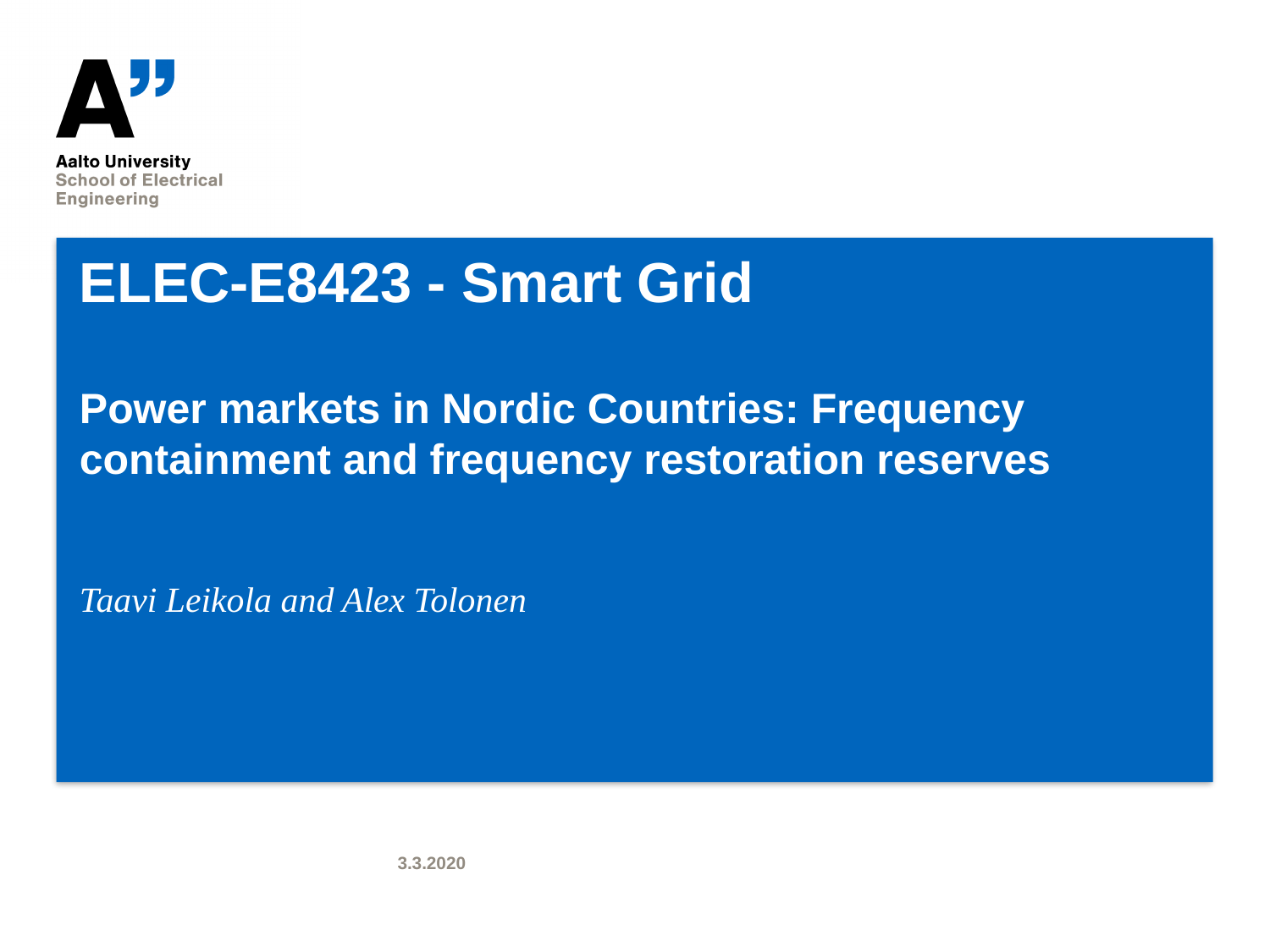

# ELEC-E8423 - Smart Grid Power markets in Nordic Countries: Frequency containment and frequency restoration reserves
Taavi Leikola and Alex Tolonen

3.3.2020